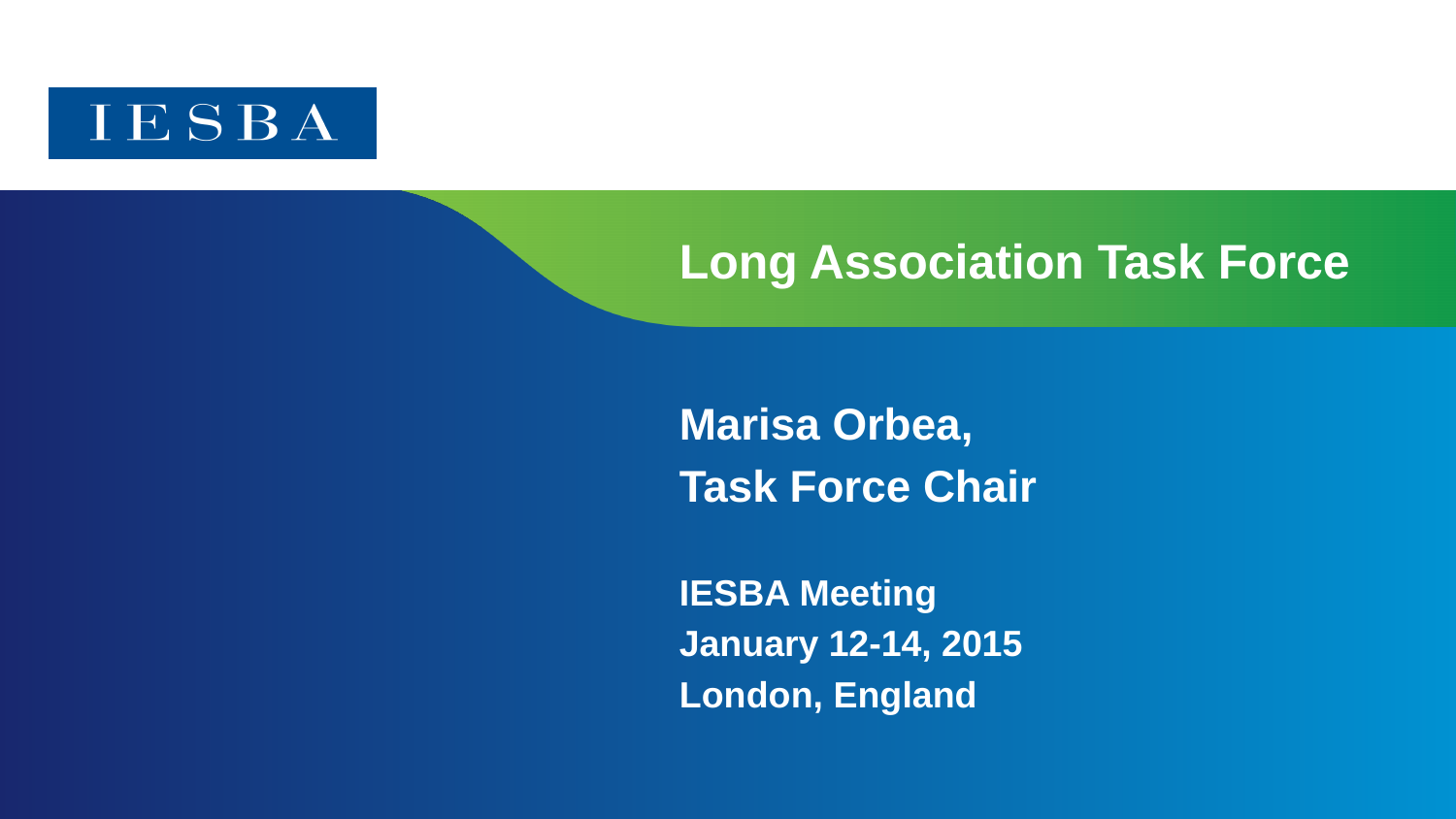

# Long Association Task Force
Marisa Orbea,
Task Force Chair

IESBA Meeting
January 12-14, 2015
London, England